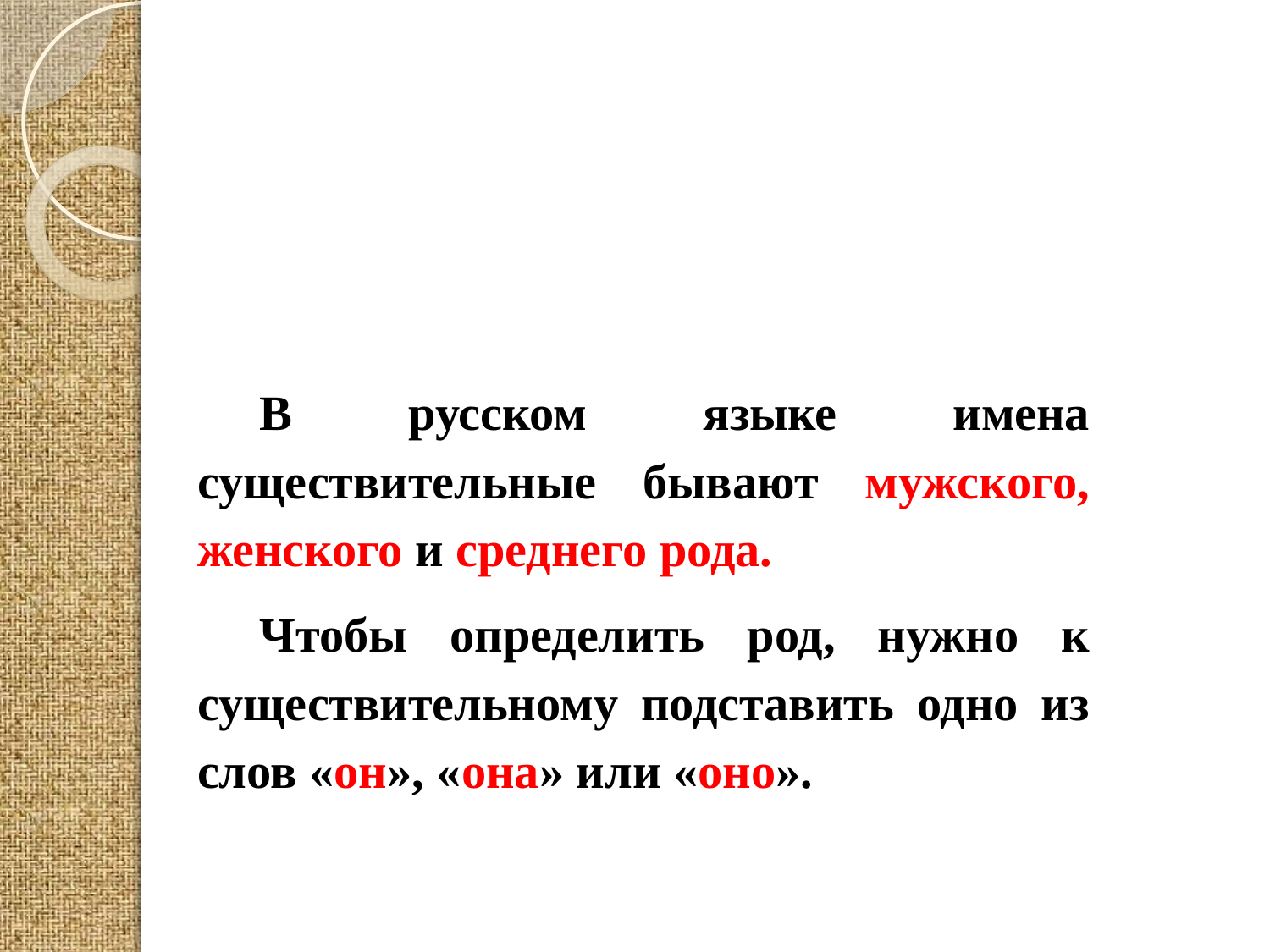

#
В русском языке имена существительные бывают мужского, женского и среднего рода.
Чтобы определить род, нужно к существительному подставить одно из слов «он», «она» или «оно».